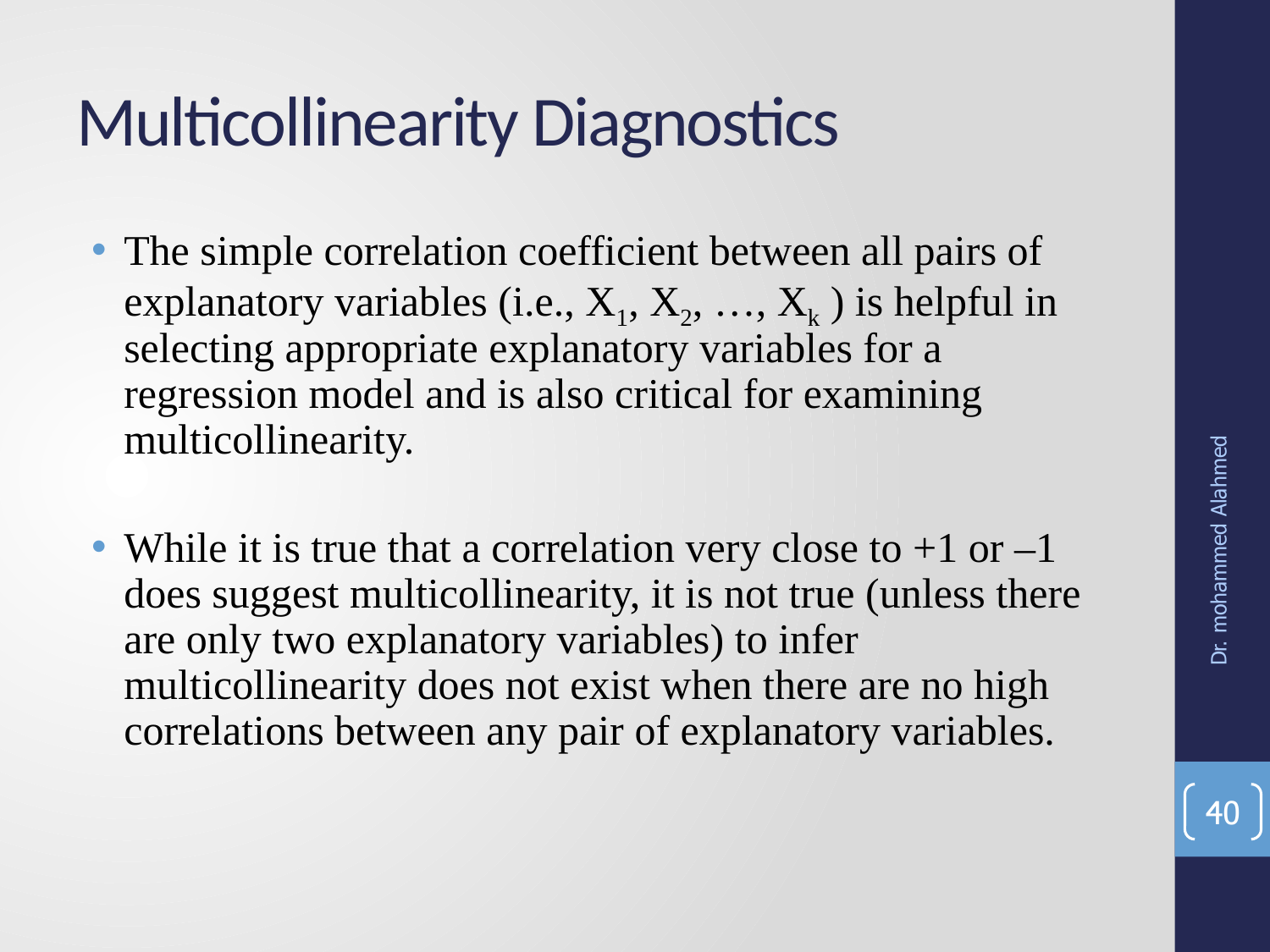

# Multicollinearity Diagnostics
The simple correlation coefficient between all pairs of explanatory variables (i.e., X1, X2, …, Xk ) is helpful in selecting appropriate explanatory variables for a regression model and is also critical for examining multicollinearity.

While it is true that a correlation very close to +1 or –1 does suggest multicollinearity, it is not true (unless there are only two explanatory variables) to infer multicollinearity does not exist when there are no high correlations between any pair of explanatory variables.
Dr. mohammed Alahmed
40